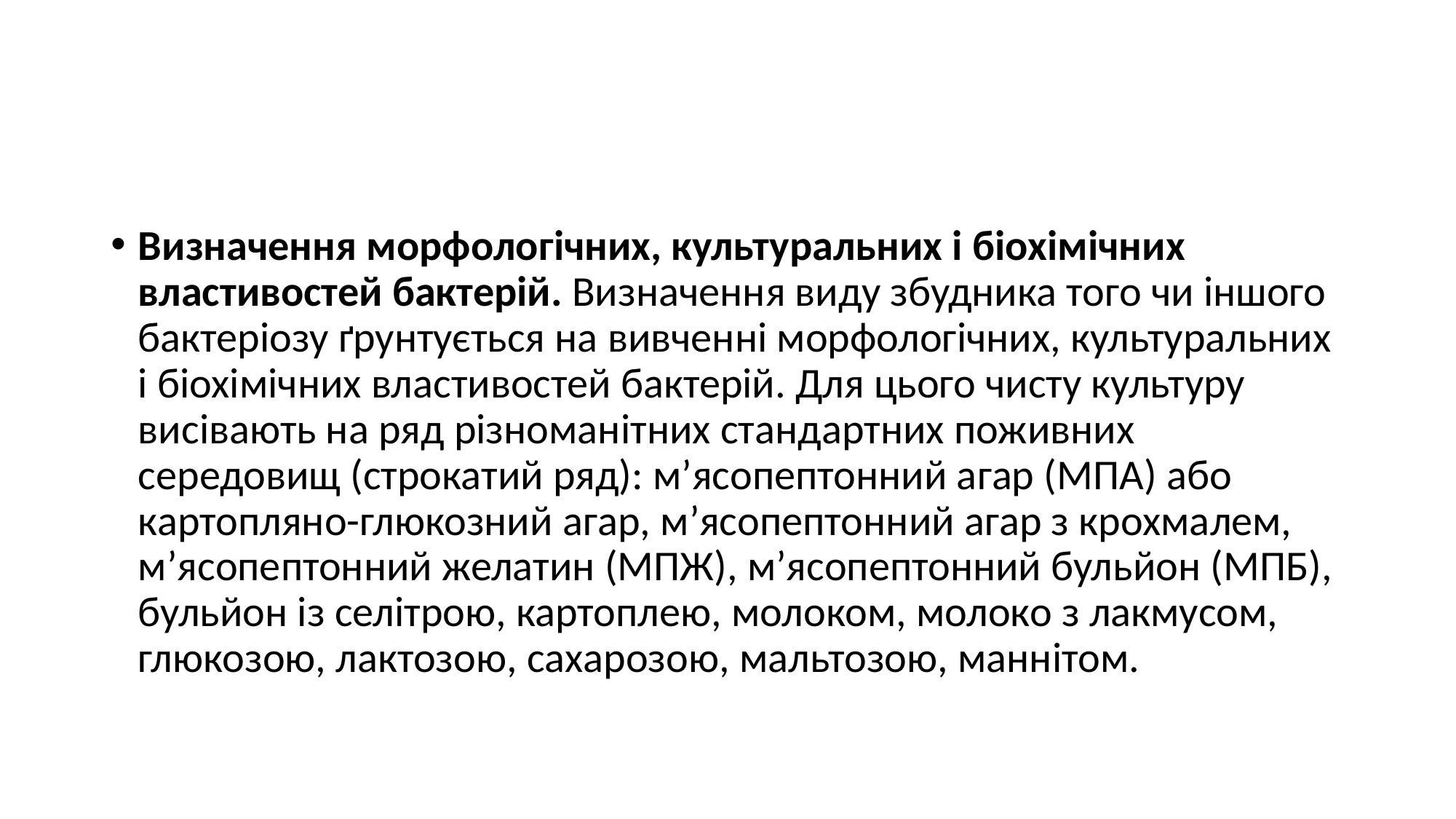

#
Визначення морфологічних, культуральних і біохімічних властивостей бактерій. Визначення виду збудника того чи іншого бактеріозу ґрунтується на вивченні морфологічних, культуральних і біохімічних властивостей бактерій. Для цього чисту культуру висівають на ряд різноманітних стандартних поживних середовищ (строкатий ряд): м’ясопептонний агар (МПА) або картопляно-глюкозний агар, м’ясопептонний агар з крохмалем, м’ясопептонний желатин (МПЖ), м’ясопептонний бульйон (МПБ), бульйон із селітрою, картоплею, молоком, молоко з лакмусом, глюкозою, лактозою, сахарозою, мальтозою, маннітом.